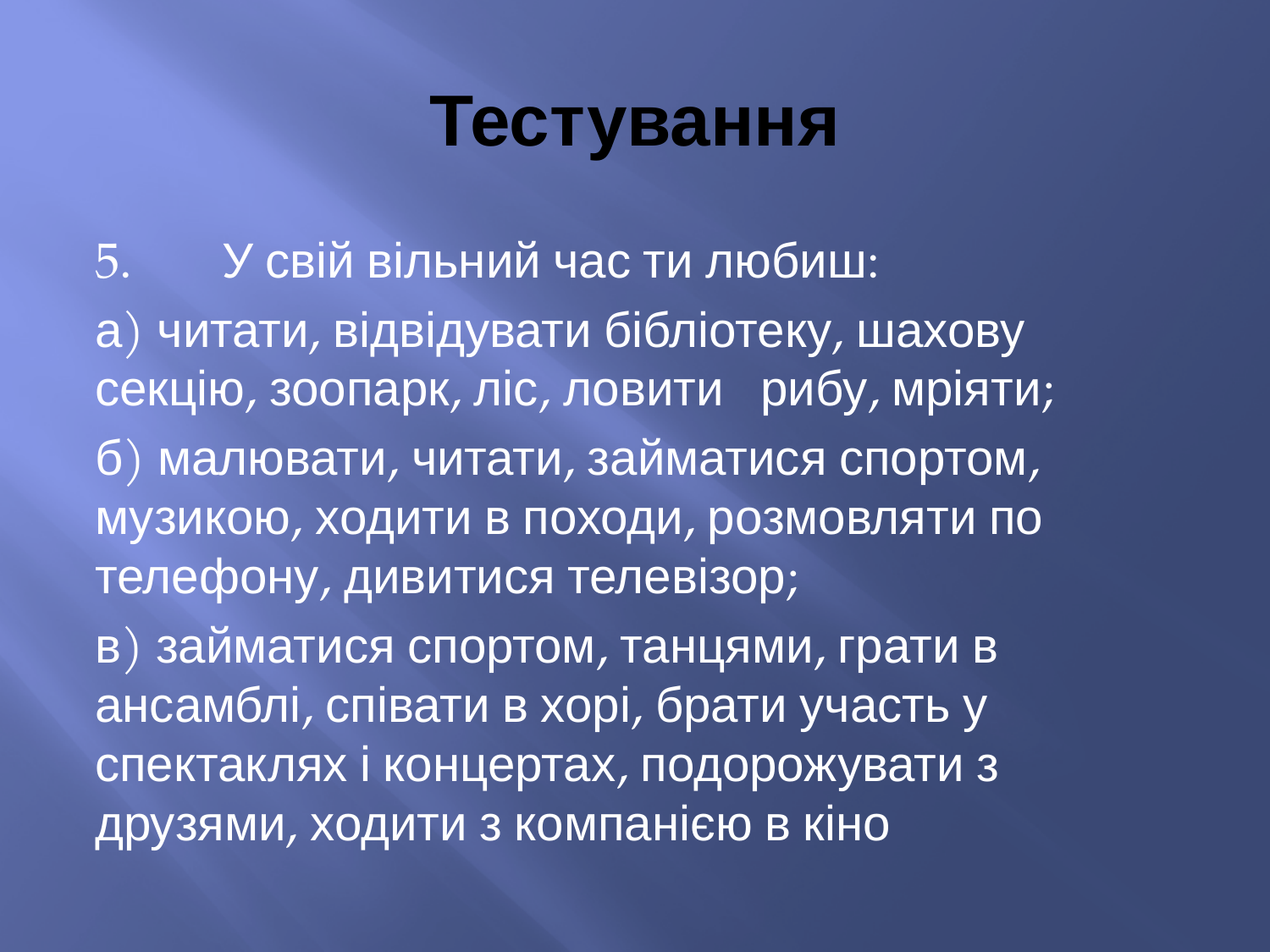

# Тестування
5.	У свій вільний час ти любиш:
а) читати, відвідувати бібліотеку, шахову секцію, зоопарк, ліс, ловити   рибу, мріяти;
б) малювати, читати, займатися спортом, музикою, ходити в походи, розмовляти по телефону, дивитися телевізор;
в) займатися спортом, танцями, грати в ансамблі, співати в хорі, брати участь у спектаклях і концертах, подорожувати з друзями, ходити з компанією в кіно